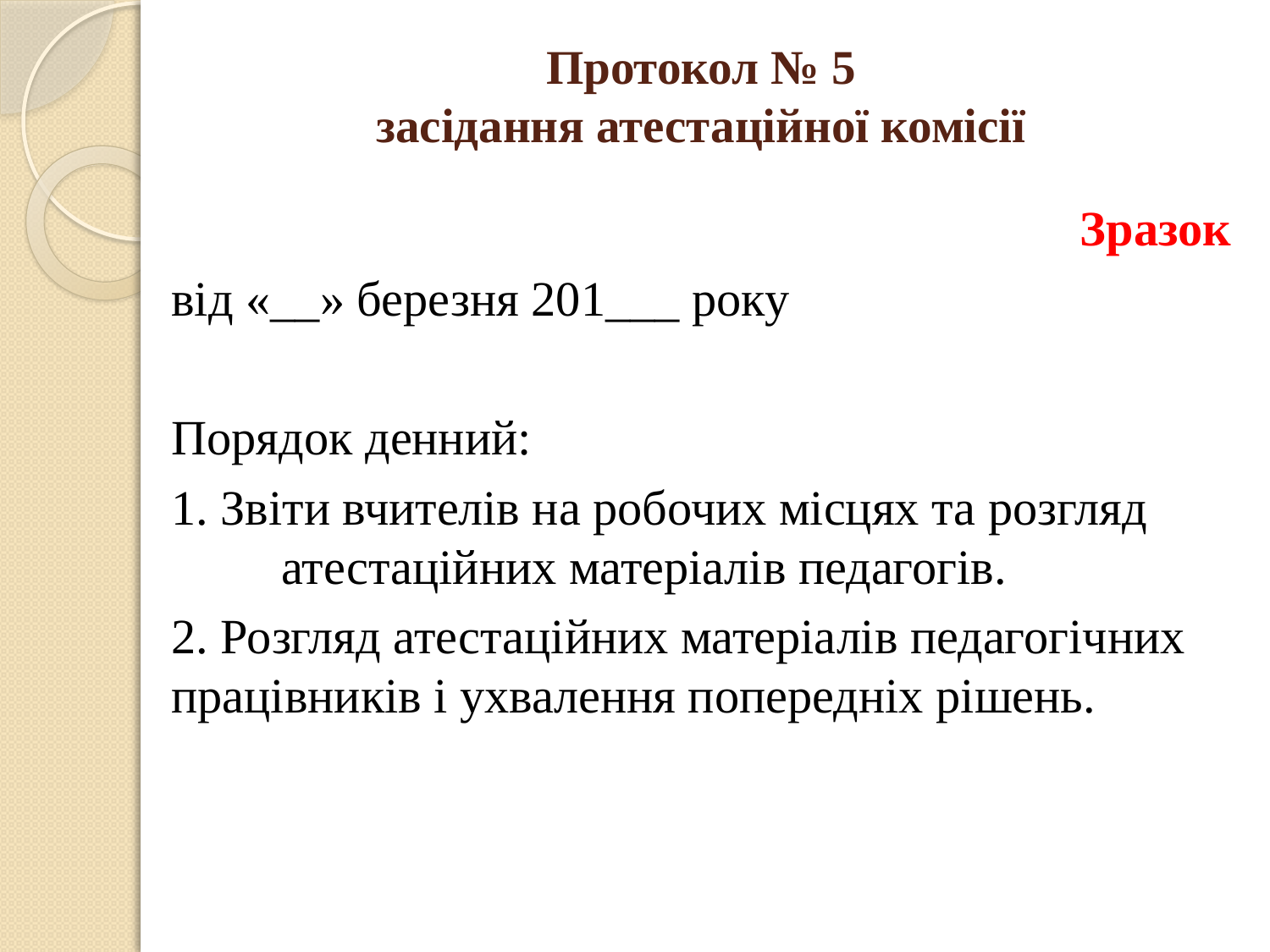

# Протокол № 5 засідання атестаційної комісії
Зразок
від «__» березня 201___ року

Порядок денний:
1. Звіти вчителів на робочих місцях та розгляд                атестаційних матеріалів педагогів.
2. Розгляд атестаційних матеріалів педагогічних працівників і ухвалення попередніх рішень.